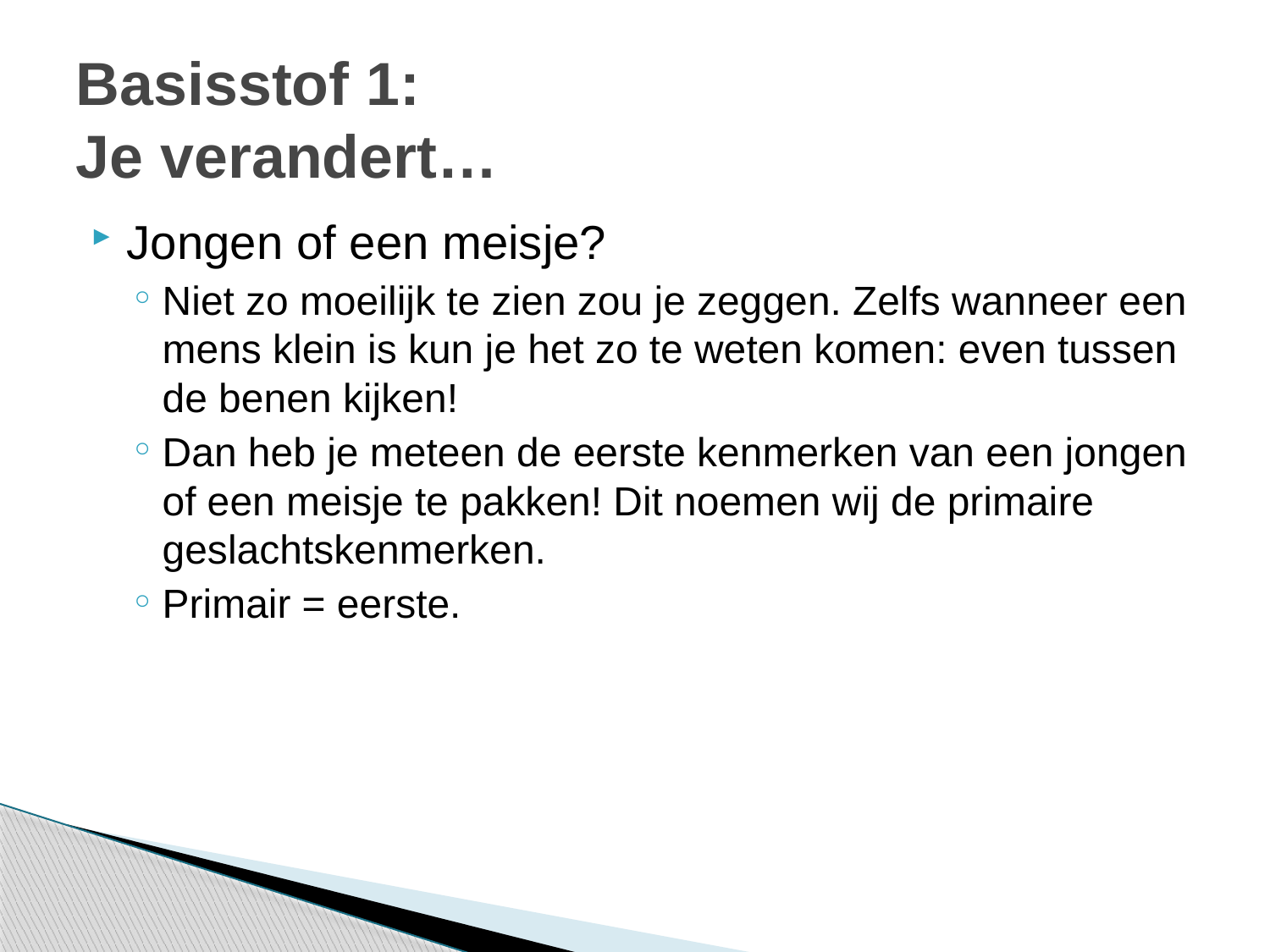

# Basisstof 1: Je verandert…
Jongen of een meisje?
Niet zo moeilijk te zien zou je zeggen. Zelfs wanneer een mens klein is kun je het zo te weten komen: even tussen de benen kijken!
Dan heb je meteen de eerste kenmerken van een jongen of een meisje te pakken! Dit noemen wij de primaire geslachtskenmerken.
Primair = eerste.